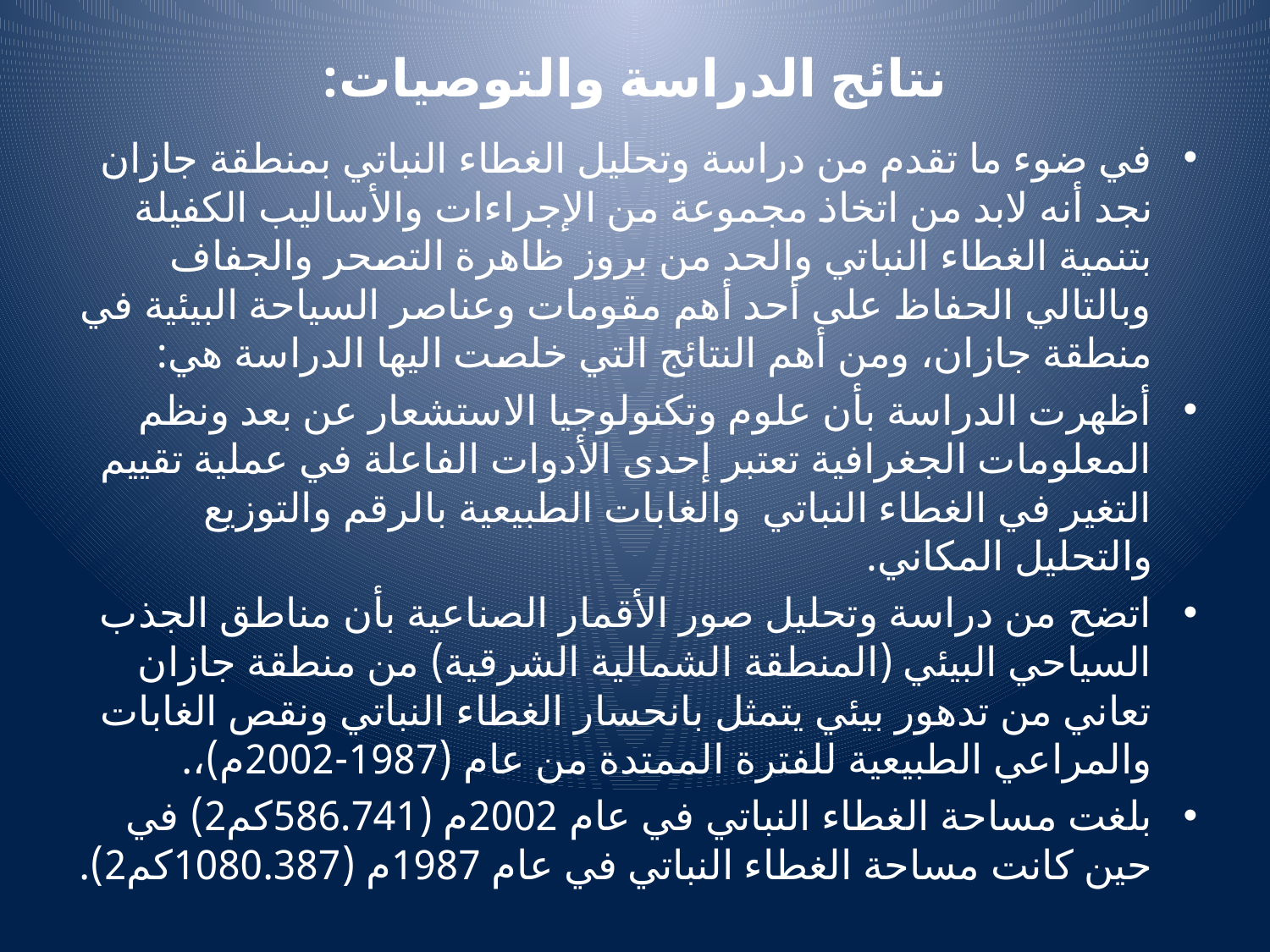

# نتائج الدراسة والتوصيات:
في ضوء ما تقدم من دراسة وتحليل الغطاء النباتي بمنطقة جازان نجد أنه لابد من اتخاذ مجموعة من الإجراءات والأساليب الكفيلة بتنمية الغطاء النباتي والحد من بروز ظاهرة التصحر والجفاف وبالتالي الحفاظ على أحد أهم مقومات وعناصر السياحة البيئية في منطقة جازان، ومن أهم النتائج التي خلصت اليها الدراسة هي:
أظهرت الدراسة بأن علوم وتكنولوجيا الاستشعار عن بعد ونظم المعلومات الجغرافية تعتبر إحدى الأدوات الفاعلة في عملية تقييم التغير في الغطاء النباتي  والغابات الطبيعية بالرقم والتوزيع والتحليل المكاني.
اتضح من دراسة وتحليل صور الأقمار الصناعية بأن مناطق الجذب السياحي البيئي (المنطقة الشمالية الشرقية) من منطقة جازان تعاني من تدهور بيئي يتمثل بانحسار الغطاء النباتي ونقص الغابات والمراعي الطبيعية للفترة الممتدة من عام (1987-2002م)،.
بلغت مساحة الغطاء النباتي في عام 2002م (586.741كم2) في حين كانت مساحة الغطاء النباتي في عام 1987م (1080.387كم2).